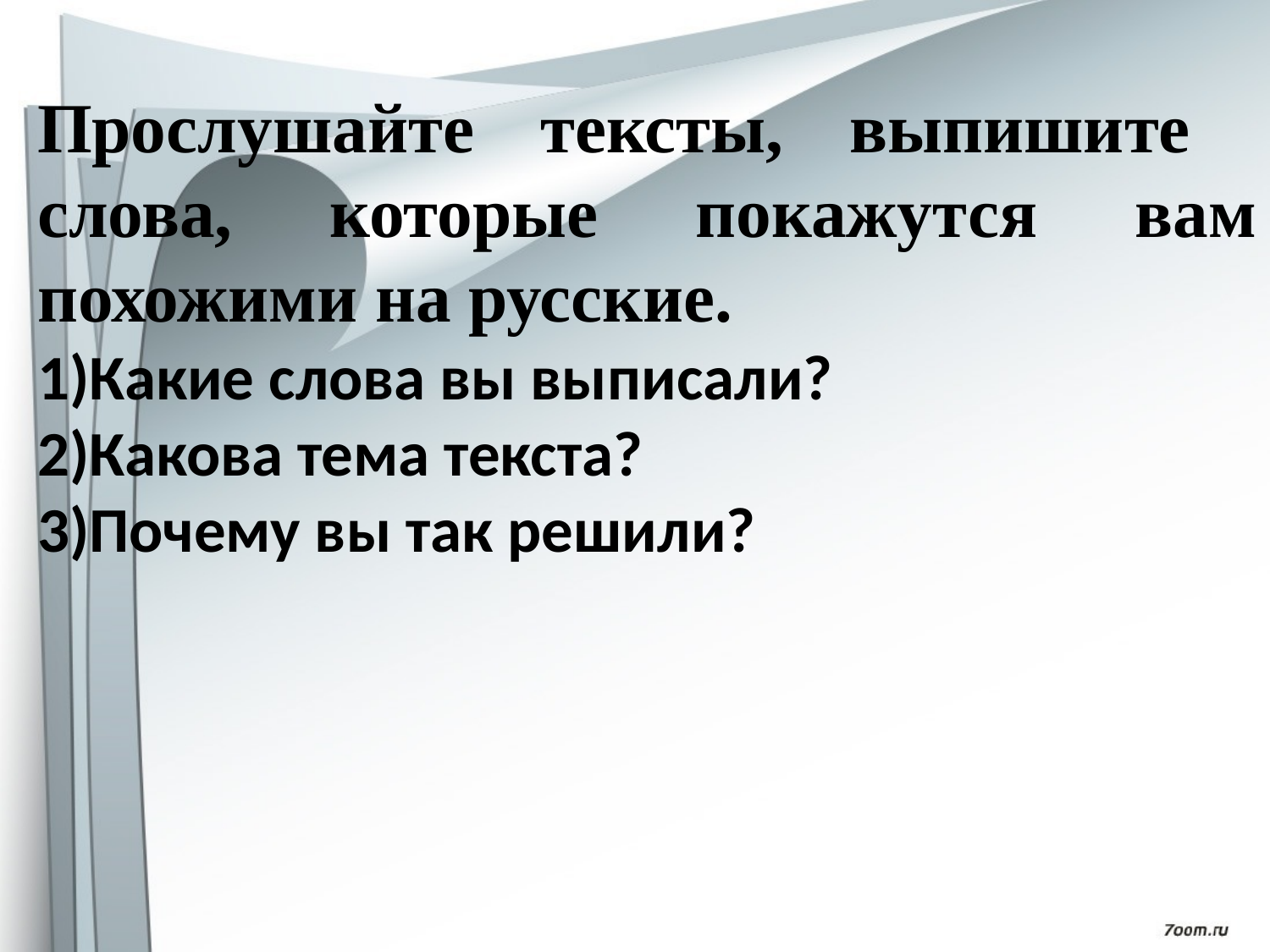

Прослушайте тексты, выпишите  слова, которые покажутся вам похожими на русские.
Какие слова вы выписали?
Какова тема текста?
Почему вы так решили?